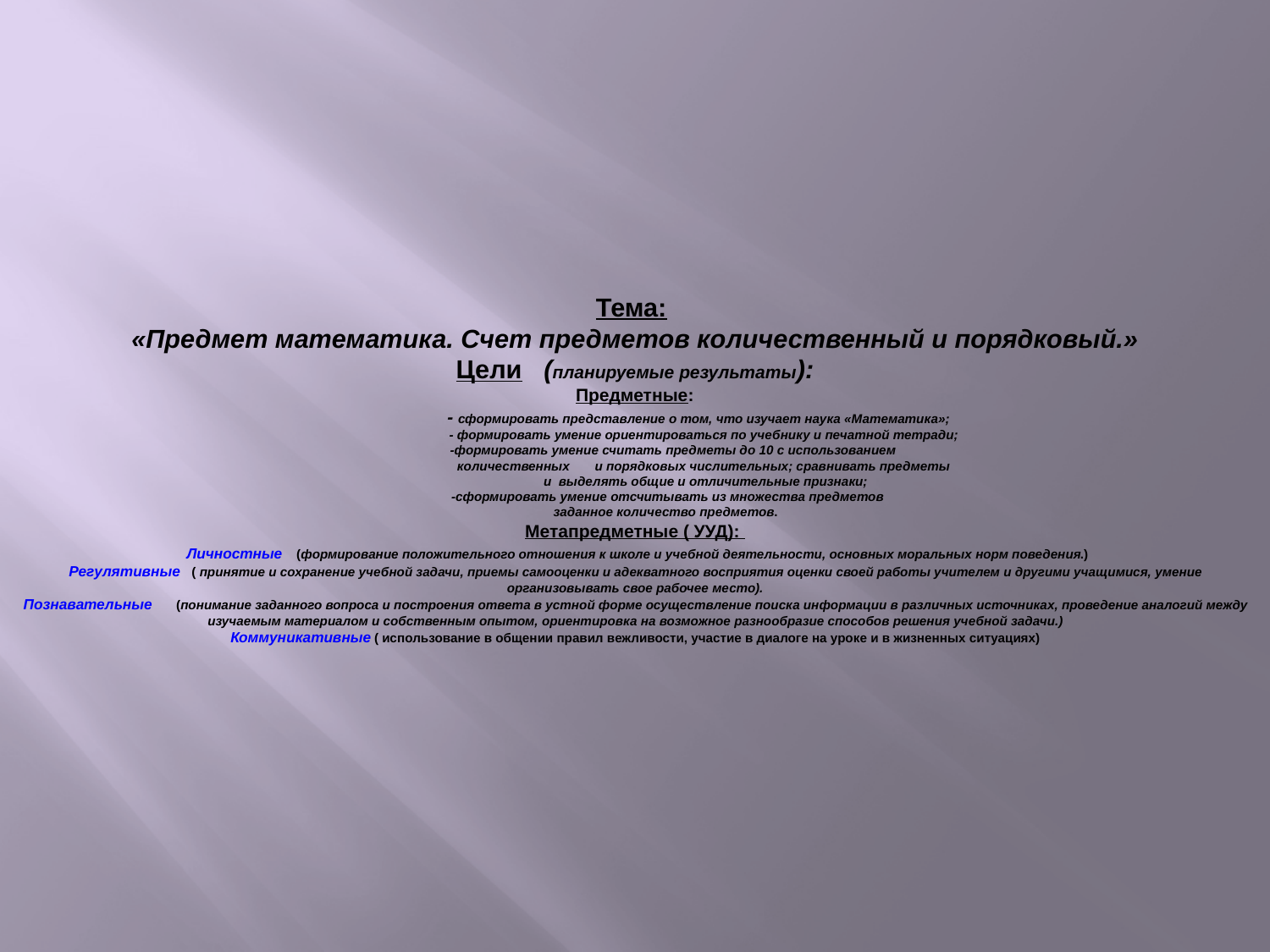

Тема:
«Предмет математика. Счет предметов количественный и порядковый.»
Цели   (планируемые результаты):
Предметные:
                          - сформировать представление о том, что изучает наука «Математика»;
                                      - формировать умение ориентироваться по учебнику и печатной тетради;
                     -формировать умение считать предметы до 10 с использованием
                                       количественных       и порядковых числительных; сравнивать предметы
                                       и  выделять общие и отличительные признаки;
                   -сформировать умение отсчитывать из множества предметов
                  заданное количество предметов.
Метапредметные ( УУД):
 Личностные    (формирование положительного отношения к школе и учебной деятельности, основных моральных норм поведения.)
Регулятивные   ( принятие и сохранение учебной задачи, приемы самооценки и адекватного восприятия оценки своей работы учителем и другими учащимися, умение организовывать свое рабочее место).
Познавательные      (понимание заданного вопроса и построения ответа в устной форме осуществление поиска информации в различных источниках, проведение аналогий между изучаемым материалом и собственным опытом, ориентировка на возможное разнообразие способов решения учебной задачи.)
Коммуникативные ( использование в общении правил вежливости, участие в диалоге на уроке и в жизненных ситуациях)